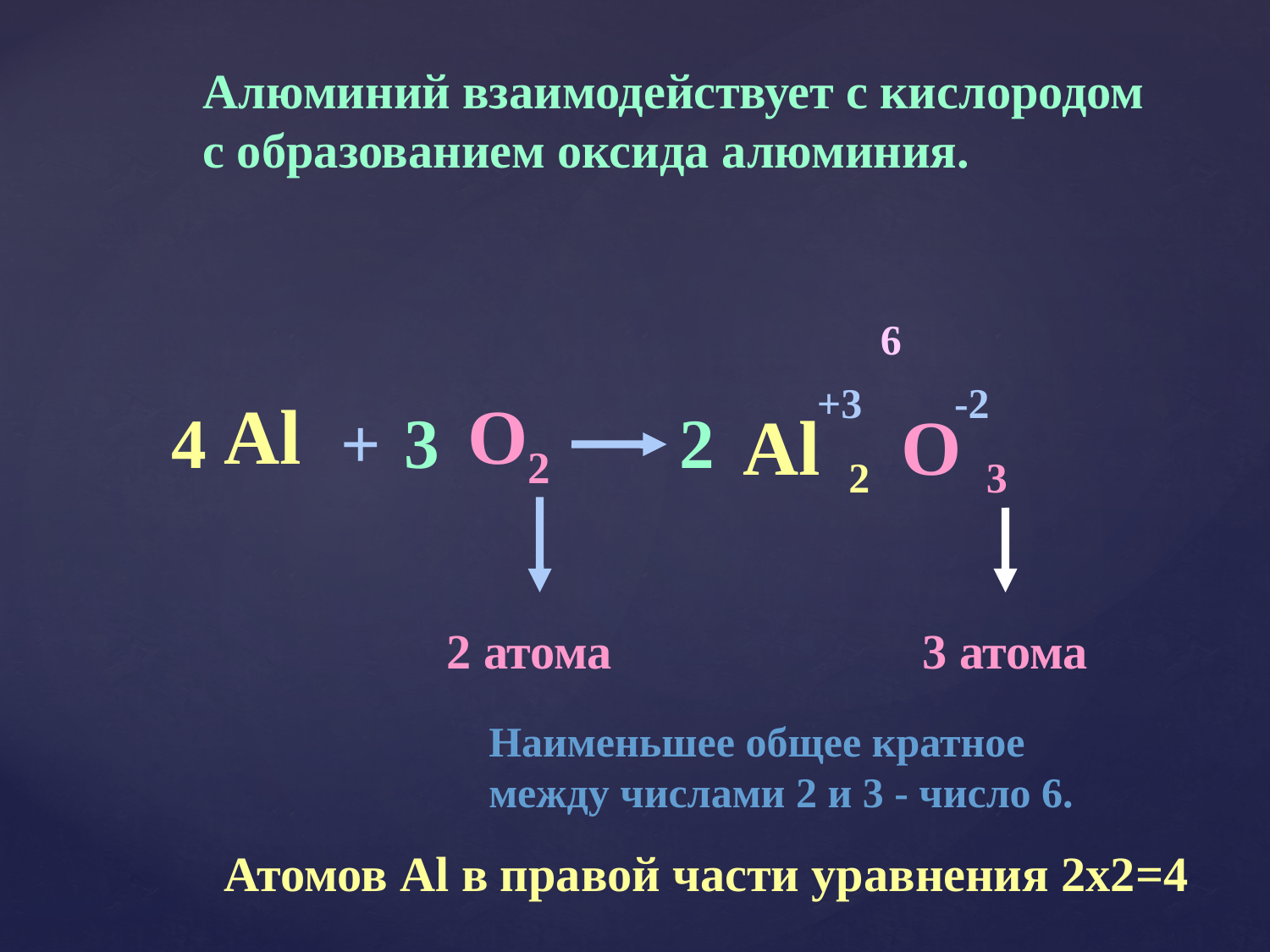

Алюминий взаимодействует с кислородом с образованием оксида алюминия.
6
+3
-2
Al
O2
4
+
3
2
Al
O

2
3

2 атома
3 атома
Наименьшее общее кратное между числами 2 и 3 - число 6.
Атомов Al в правой части уравнения 2х2=4